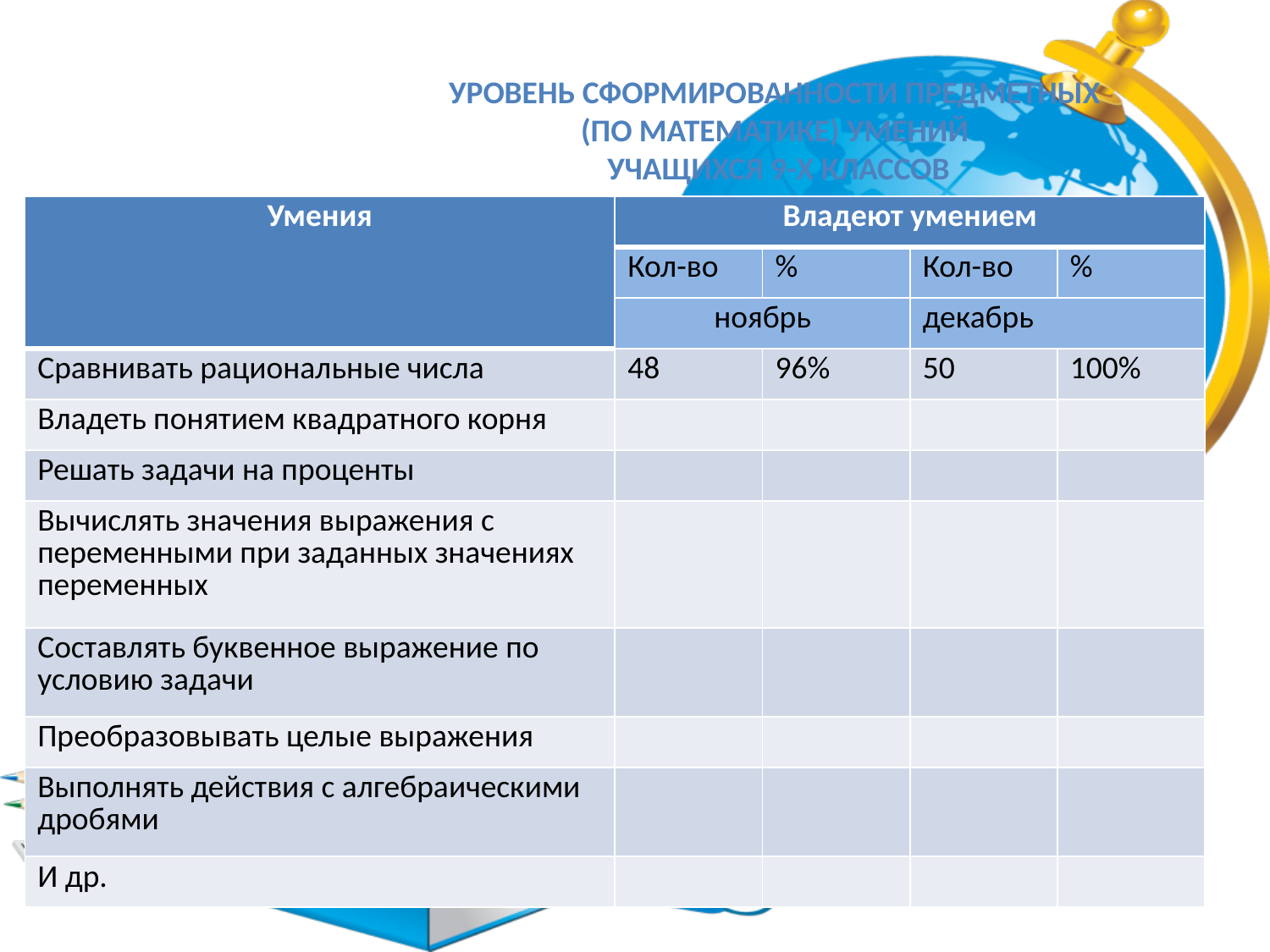

Уровень сформированности предметных
 (по математике) умений
 учащихся 9-х классов
| Умения | Владеют умением |  |  |  |
| --- | --- | --- | --- | --- |
|  | Кол-во | % | Кол-во | % |
|  | ноябрь |  | декабрь |  |
| Сравнивать рациональные числа | 48 | 96% | 50 | 100% |
| Владеть понятием квадратного корня |  |  |  |  |
| Решать задачи на проценты |  |  |  |  |
| Вычислять значения выражения с переменными при заданных значениях переменных |  |  |  |  |
| Составлять буквенное выражение по условию задачи |  |  |  |  |
| Преобразовывать целые выражения |  |  |  |  |
| Выполнять действия с алгебраическими дробями |  |  |  |  |
| И др. |  |  |  |  |